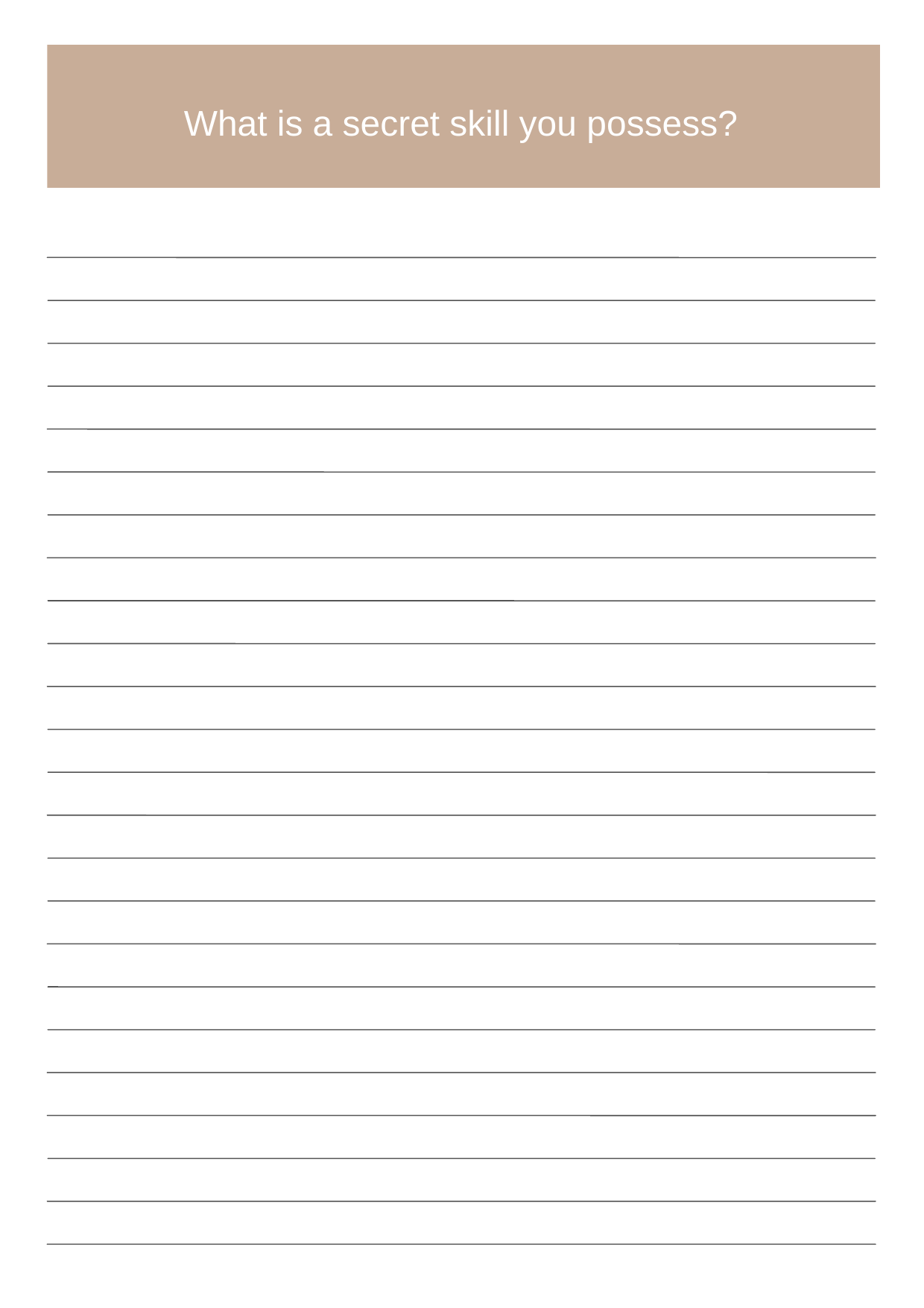

What is a secret skill you possess?